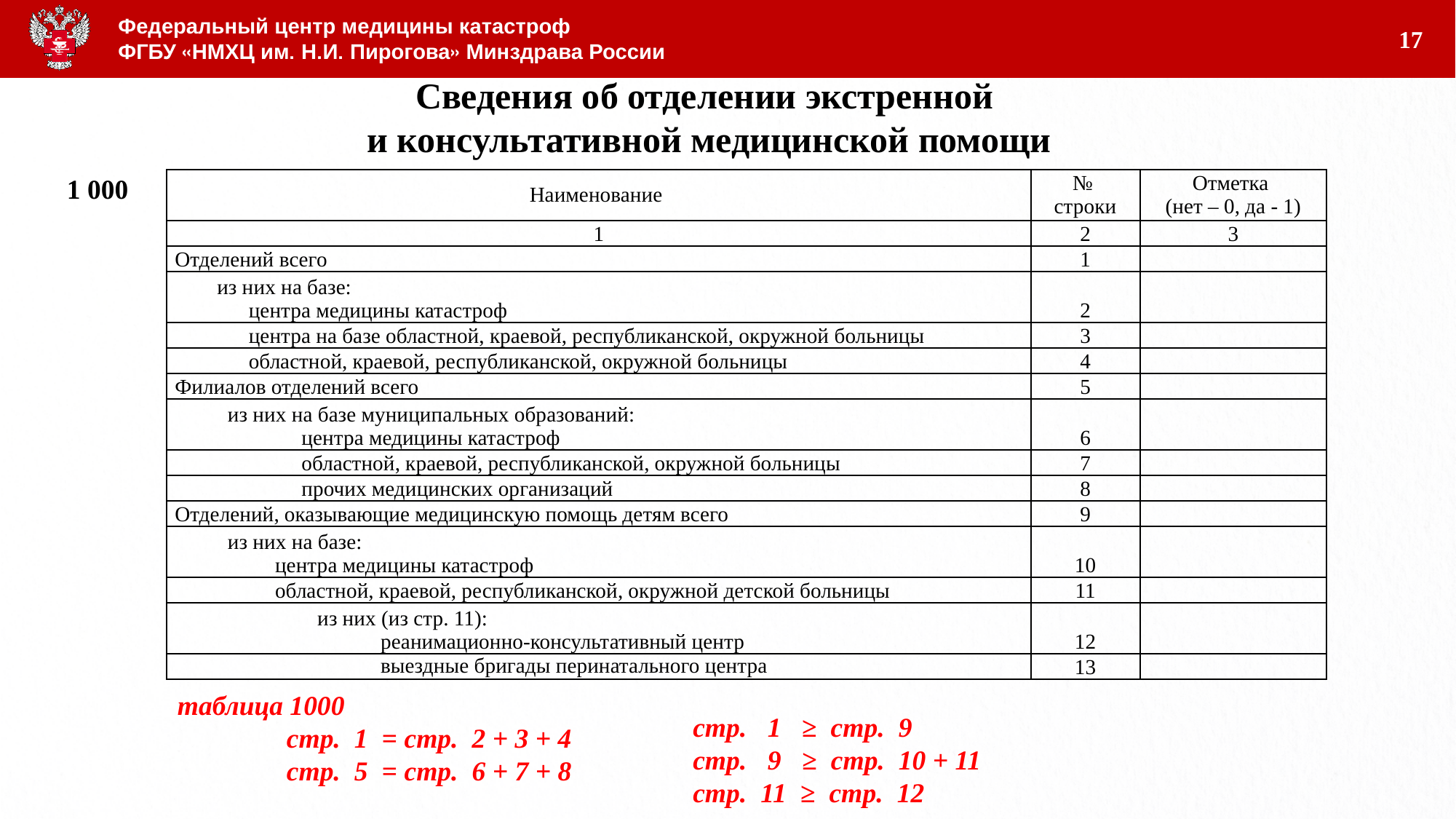

17
Сведения об отделении экстренной
и консультативной медицинской помощи
1 000
| Наименование | № строки | Отметка (нет – 0, да - 1) |
| --- | --- | --- |
| 1 | 2 | 3 |
| Отделений всего | 1 |  |
| из них на базе: центра медицины катастроф | 2 |  |
| центра на базе областной, краевой, республиканской, окружной больницы | 3 |  |
| областной, краевой, республиканской, окружной больницы | 4 |  |
| Филиалов отделений всего | 5 |  |
| из них на базе муниципальных образований: центра медицины катастроф | 6 |  |
| областной, краевой, республиканской, окружной больницы | 7 |  |
| прочих медицинских организаций | 8 |  |
| Отделений, оказывающие медицинскую помощь детям всего | 9 |  |
| из них на базе: центра медицины катастроф | 10 |  |
| областной, краевой, республиканской, окружной детской больницы | 11 |  |
| из них (из стр. 11): реанимационно-консультативный центр | 12 |  |
| выездные бригады перинатального центра | 13 |  |
таблица 1000
	стр.  1  = стр.  2 + 3 + 4
	стр.  5  = стр.  6 + 7 + 8
стр.   1   ≥  стр.  9
стр.   9   ≥  стр.  10 + 11
стр.  11  ≥  стр.  12